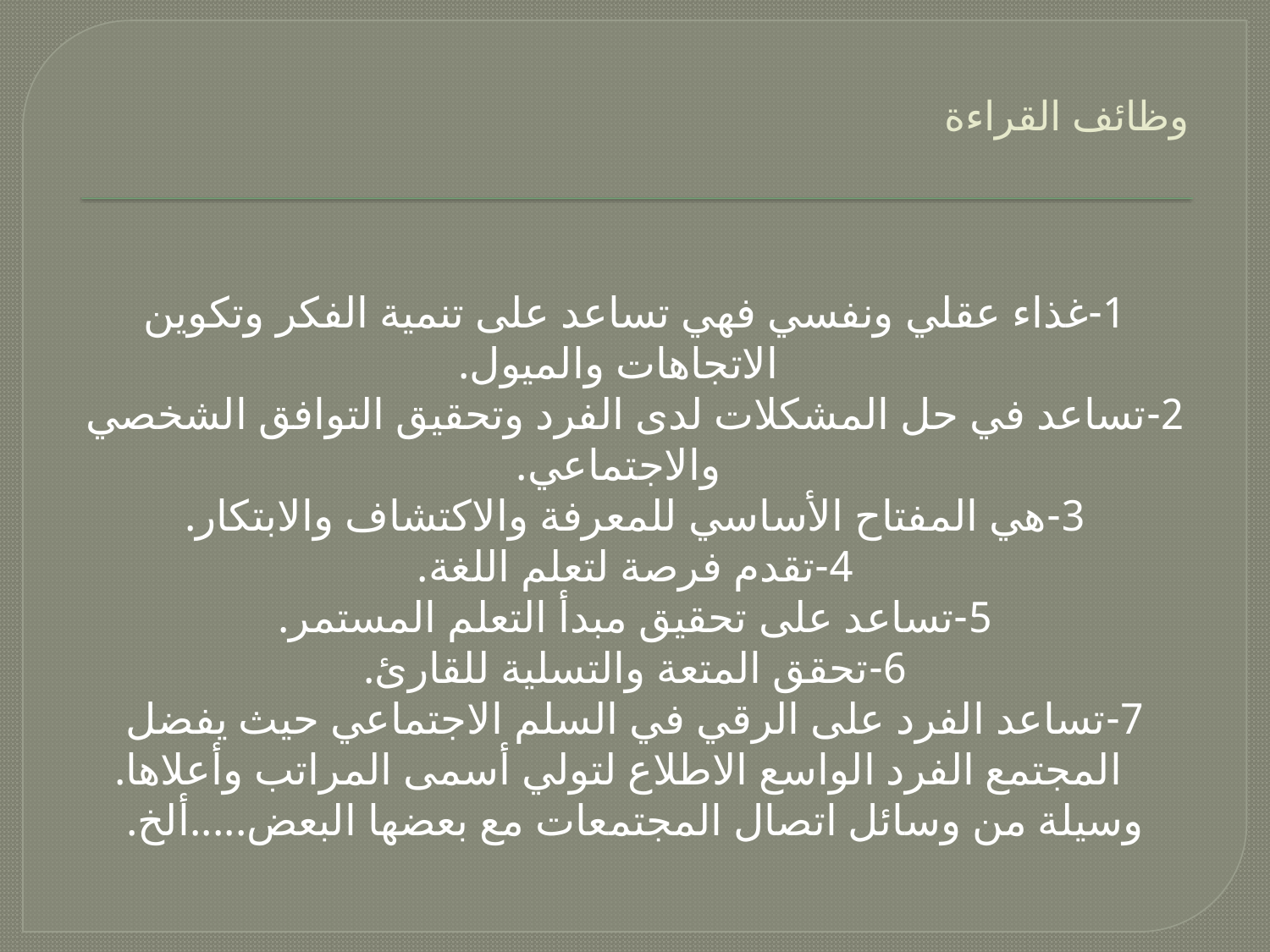

# وظائف القراءة

1-غذاء عقلي ونفسي فهي تساعد على تنمية الفكر وتكوين الاتجاهات والميول.
2-تساعد في حل المشكلات لدى الفرد وتحقيق التوافق الشخصي والاجتماعي.
3-هي المفتاح الأساسي للمعرفة والاكتشاف والابتكار.
4-تقدم فرصة لتعلم اللغة.
5-تساعد على تحقيق مبدأ التعلم المستمر.
6-تحقق المتعة والتسلية للقارئ.
7-تساعد الفرد على الرقي في السلم الاجتماعي حيث يفضل المجتمع الفرد الواسع الاطلاع لتولي أسمى المراتب وأعلاها.
وسيلة من وسائل اتصال المجتمعات مع بعضها البعض.....ألخ.